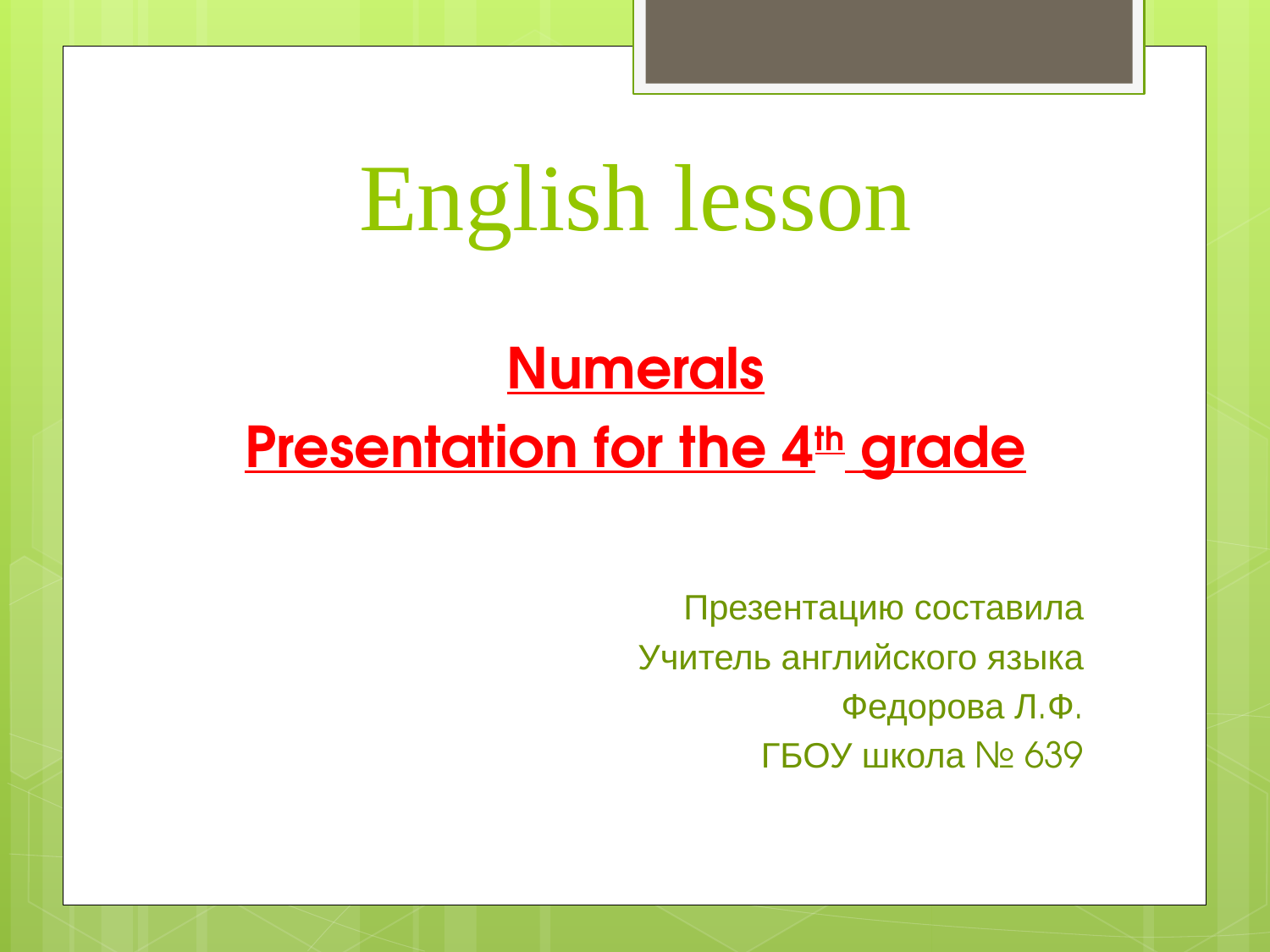

# English lesson
Numerals
Presentation for the 4th grade

Презентацию составила
Учитель английского языка
Федорова Л.Ф.
ГБОУ школа № 639